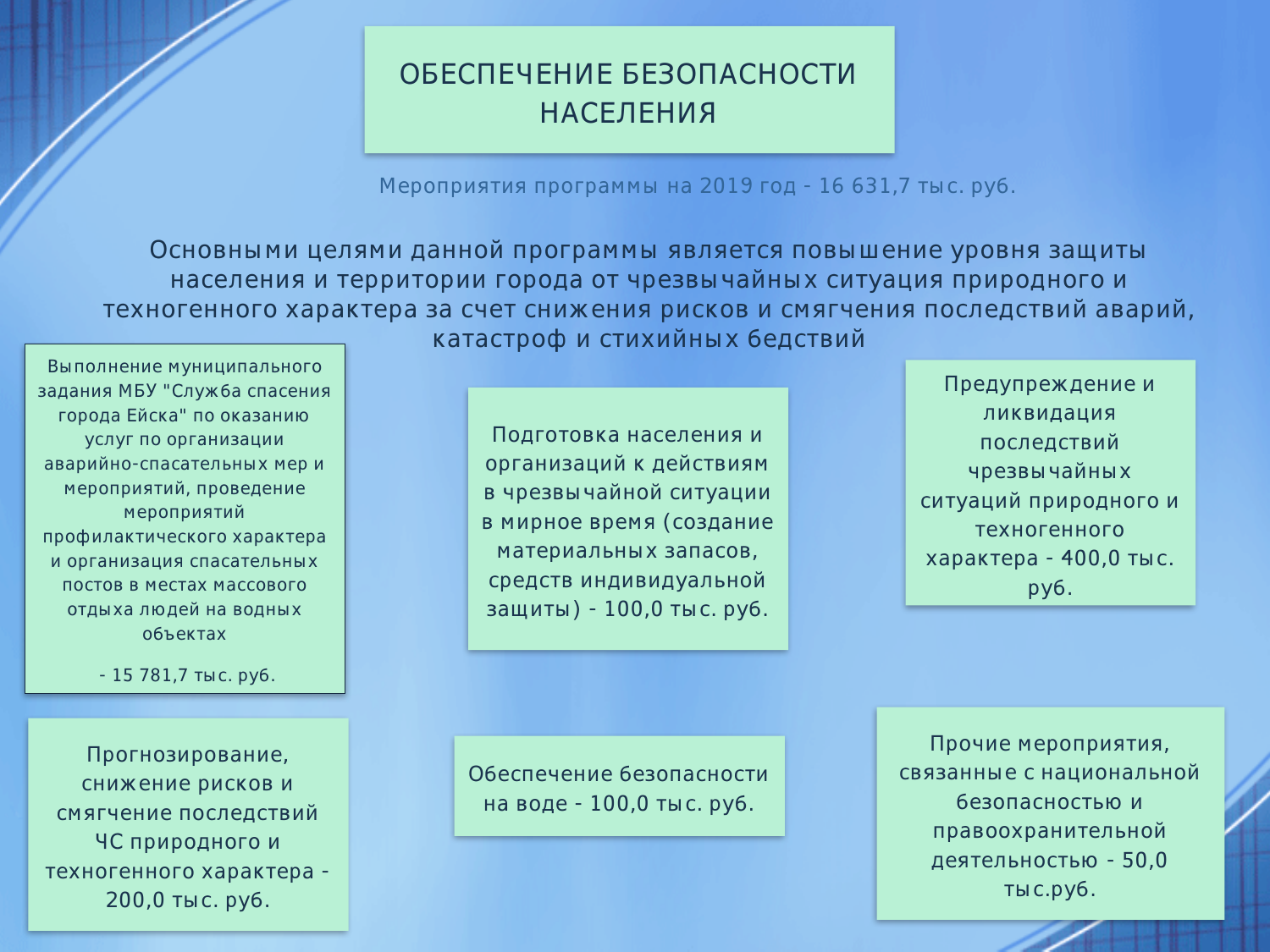

ОБЕСПЕЧЕНИЕ БЕЗОПАСНОСТИ НАСЕЛЕНИЯ
Мероприятия программы на 2019 год - 16 631,7 тыс. руб.
Основными целями данной программы является повышение уровня защиты населения и территории города от чрезвычайных ситуация природного и техногенного характера за счет снижения рисков и смягчения последствий аварий, катастроф и стихийных бедствий
Выполнение муниципального задания МБУ "Служба спасения города Ейска" по оказанию услуг по организации аварийно-спасательных мер и мероприятий, проведение мероприятий профилактического характера и организация спасательных постов в местах массового отдыха людей на водных объектах
 - 15 781,7 тыс. руб.
Предупреждение и ликвидация последствий чрезвычайных ситуаций природного и техногенного характера - 400,0 тыс. руб.
Подготовка населения и организаций к действиям в чрезвычайной ситуации в мирное время (создание материальных запасов, средств индивидуальной защиты) - 100,0 тыс. руб.
Прочие мероприятия, связанные с национальной безопасностью и правоохранительной деятельностью - 50,0 тыс.руб.
Прогнозирование, снижение рисков и смягчение последствий ЧС природного и техногенного характера - 200,0 тыс. руб.
Обеспечение безопасности на воде - 100,0 тыс. руб.